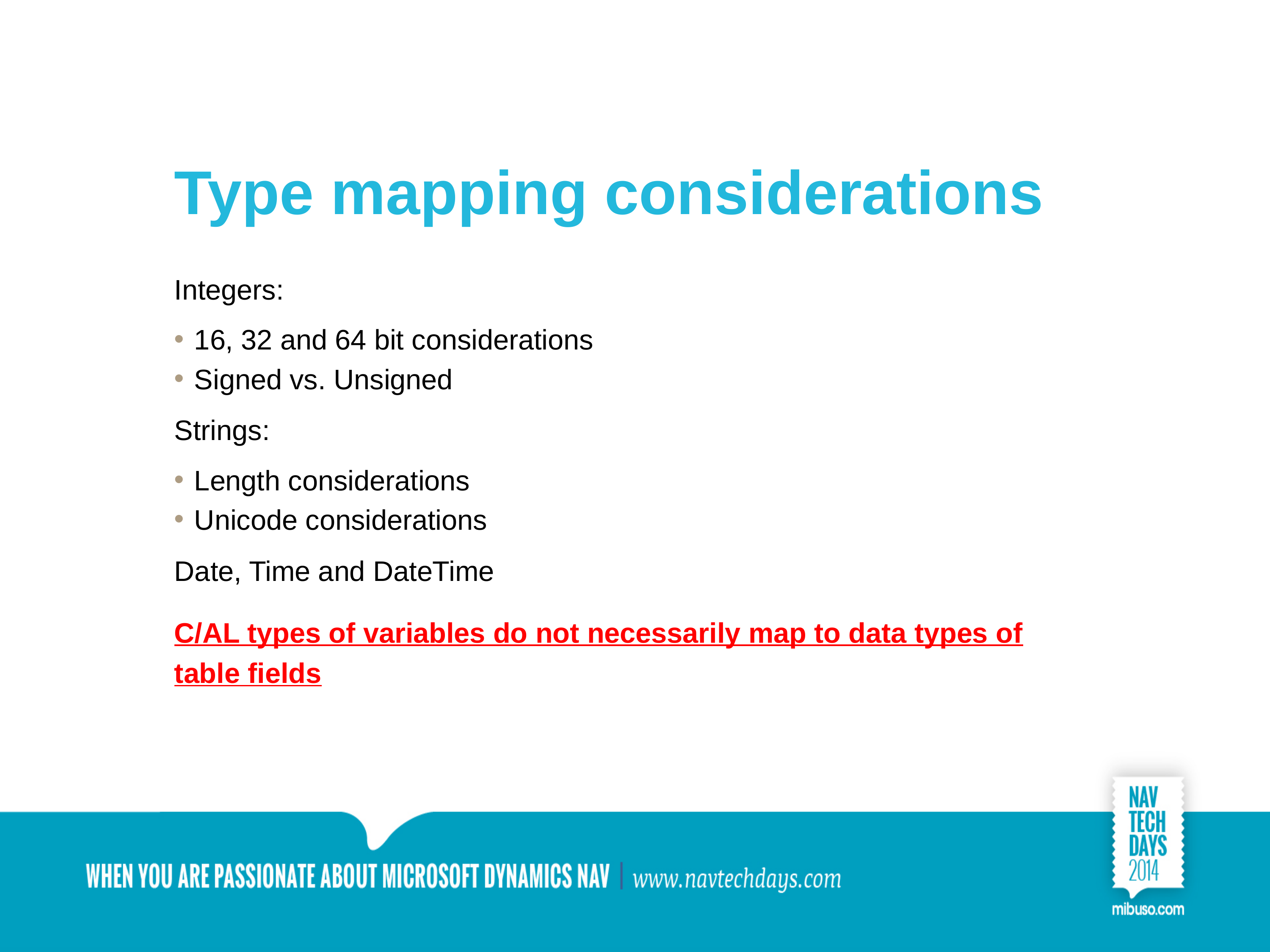

# Type mapping considerations
Integers:
16, 32 and 64 bit considerations
Signed vs. Unsigned
Strings:
Length considerations
Unicode considerations
Date, Time and DateTime
C/AL types of variables do not necessarily map to data types of table fields